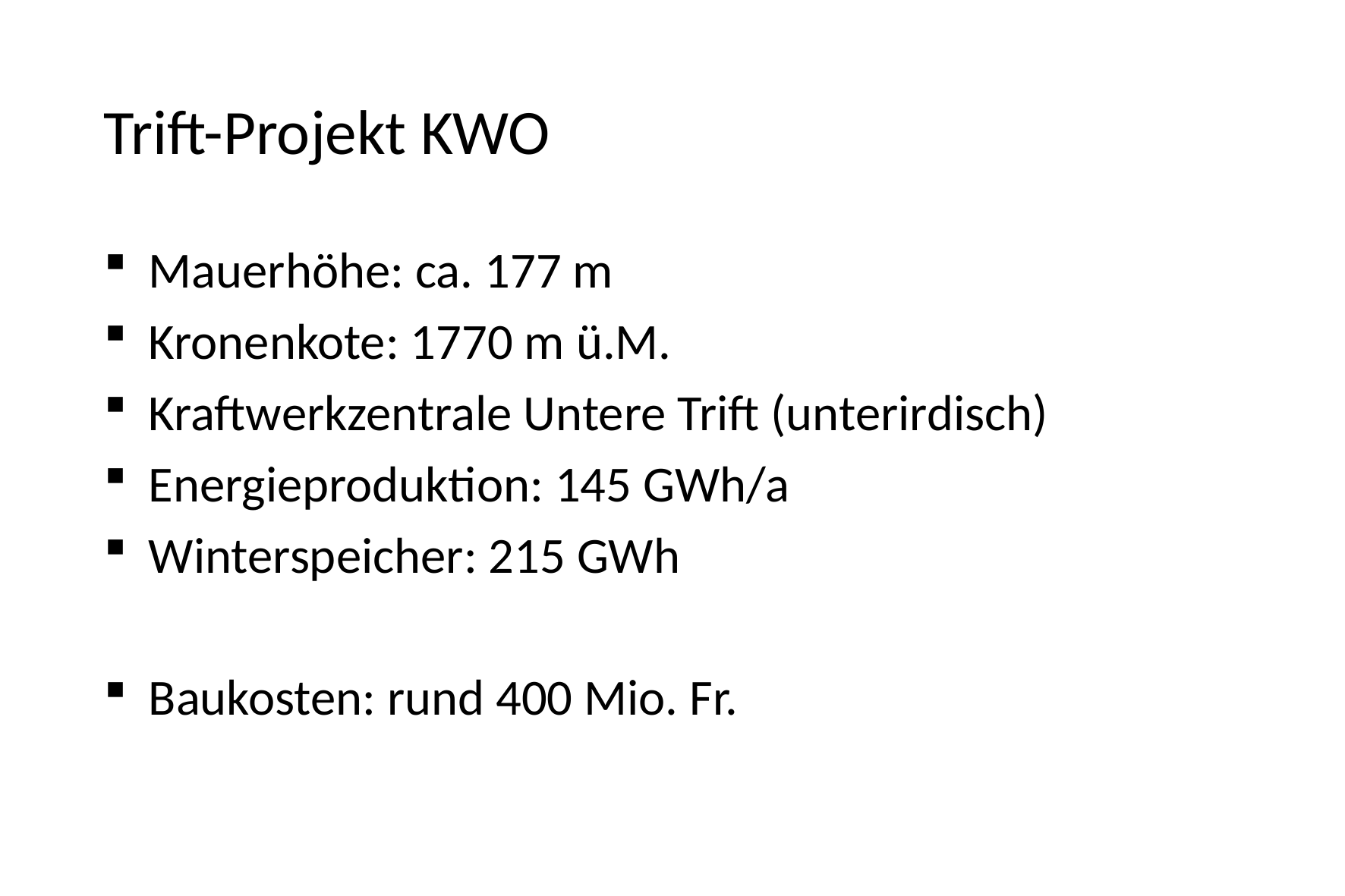

# Trift-Projekt KWO
Mauerhöhe: ca. 177 m
Kronenkote: 1770 m ü.M.
Kraftwerkzentrale Untere Trift (unterirdisch)
Energieproduktion: 145 GWh/a
Winterspeicher: 215 GWh

Baukosten: rund 400 Mio. Fr.